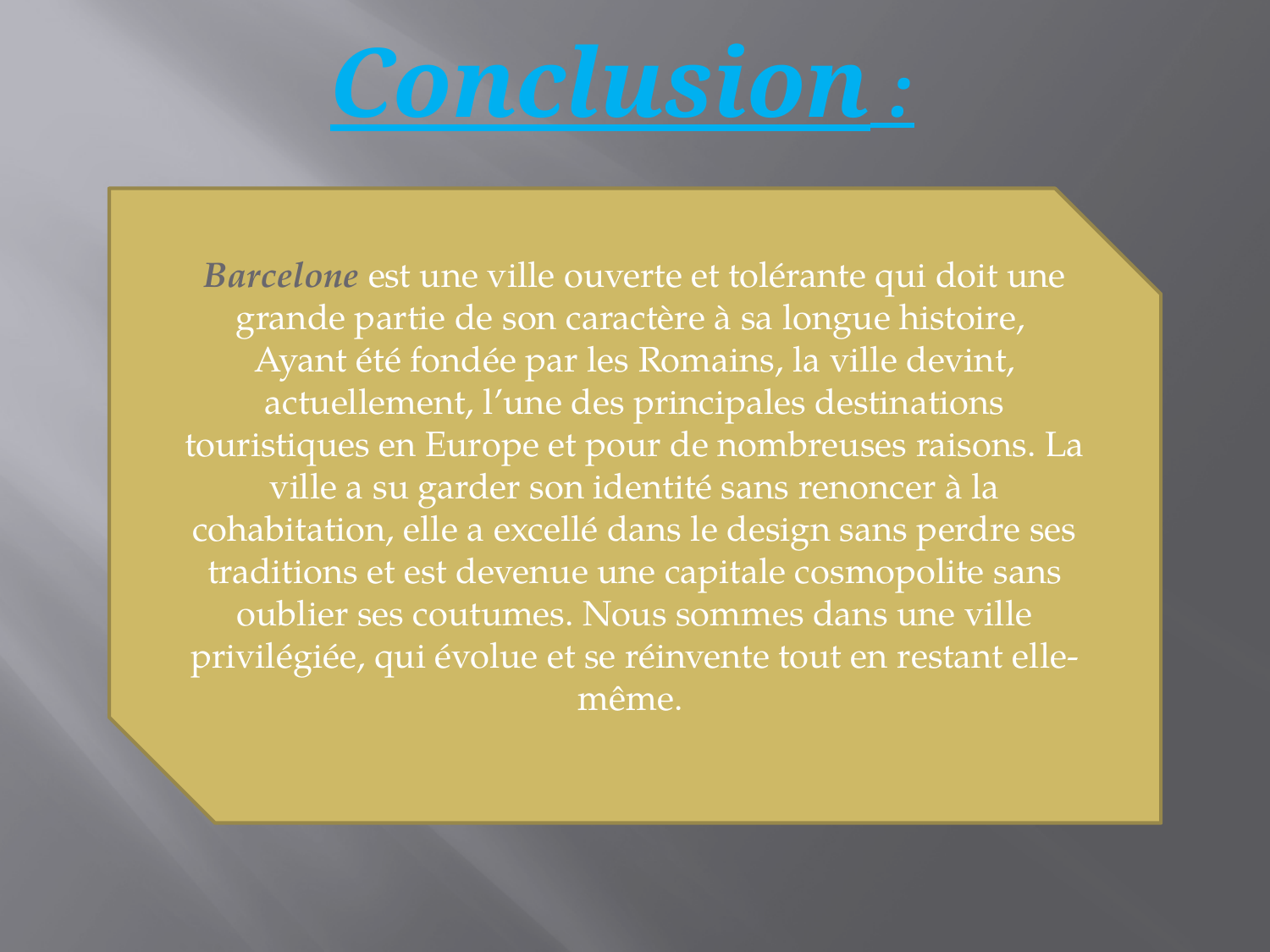

# Conclusion :
Barcelone est une ville ouverte et tolérante qui doit une grande partie de son caractère à sa longue histoire,
Ayant été fondée par les Romains, la ville devint, actuellement, l’une des principales destinations touristiques en Europe et pour de nombreuses raisons. La ville a su garder son identité sans renoncer à la cohabitation, elle a excellé dans le design sans perdre ses traditions et est devenue une capitale cosmopolite sans oublier ses coutumes. Nous sommes dans une ville privilégiée, qui évolue et se réinvente tout en restant elle-même.